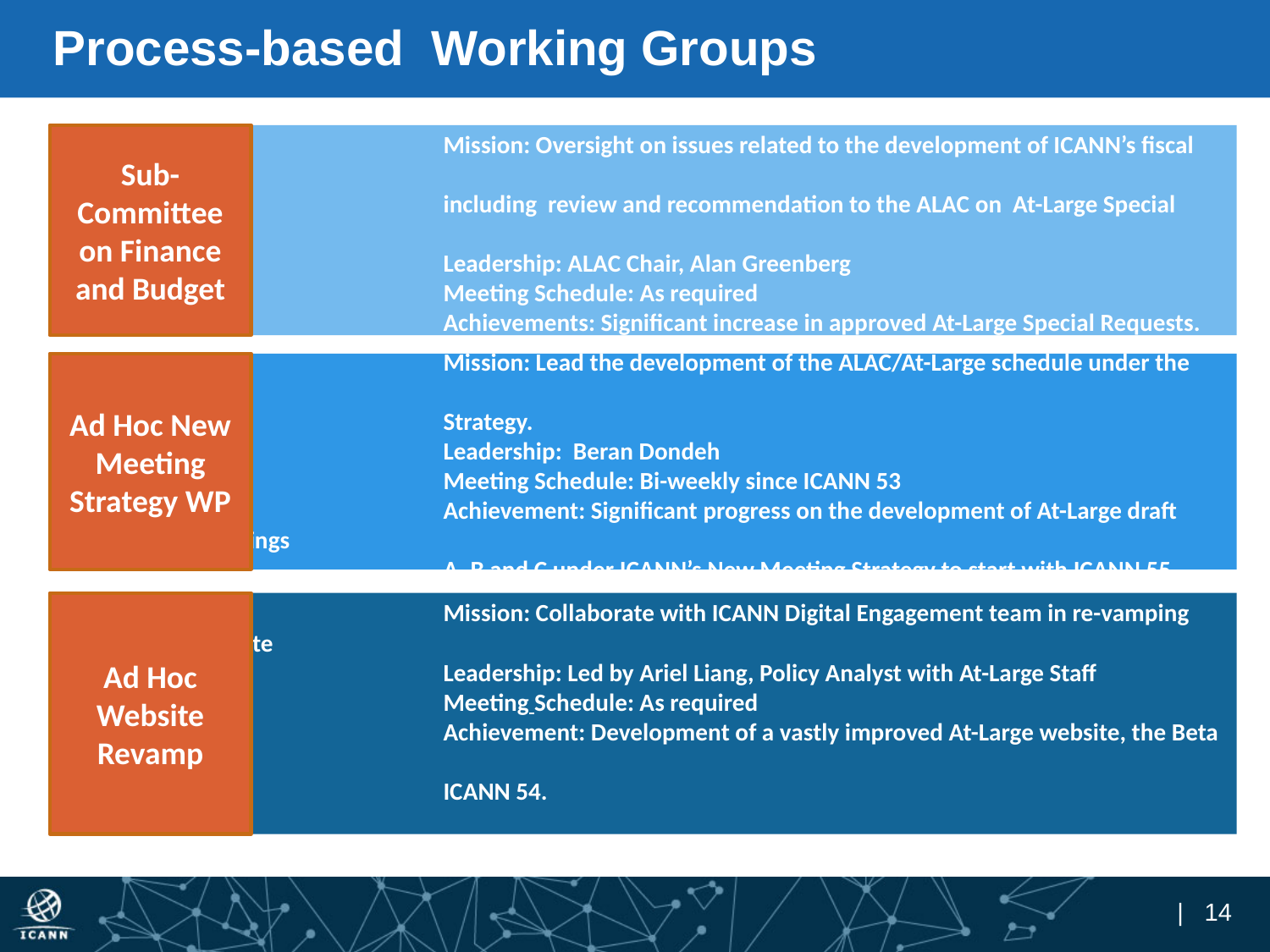

# Process-based  Working Groups

			Mission: Oversight on issues related to the development of ICANN’s fiscal year budget,
			including  review and recommendation to the ALAC on  At-Large Special Requests.
			Leadership: ALAC Chair, Alan Greenberg
			Meeting Schedule: As required
			Achievements: Significant increase in approved At-Large Special Requests.

Sub-Committee on Finance and Budget

			Mission: Lead the development of the ALAC/At-Large schedule under the New Meeting
			Strategy.
			Leadership:  Beran Dondeh
			Meeting Schedule: Bi-weekly since ICANN 53
			Achievement: Significant progress on the development of At-Large draft schedule for Meetings
			A, B and C under ICANN’s New Meeting Strategy to start with ICANN 55.

Ad Hoc New Meeting Strategy WP
			Mission: Collaborate with ICANN Digital Engagement team in re-vamping the At-Large website
			Leadership: Led by Ariel Liang, Policy Analyst with At-Large Staff
			Meeting Schedule: As required
			Achievement: Development of a vastly improved At-Large website, the Beta to be launched at
			ICANN 54.

Ad Hoc Website Revamp